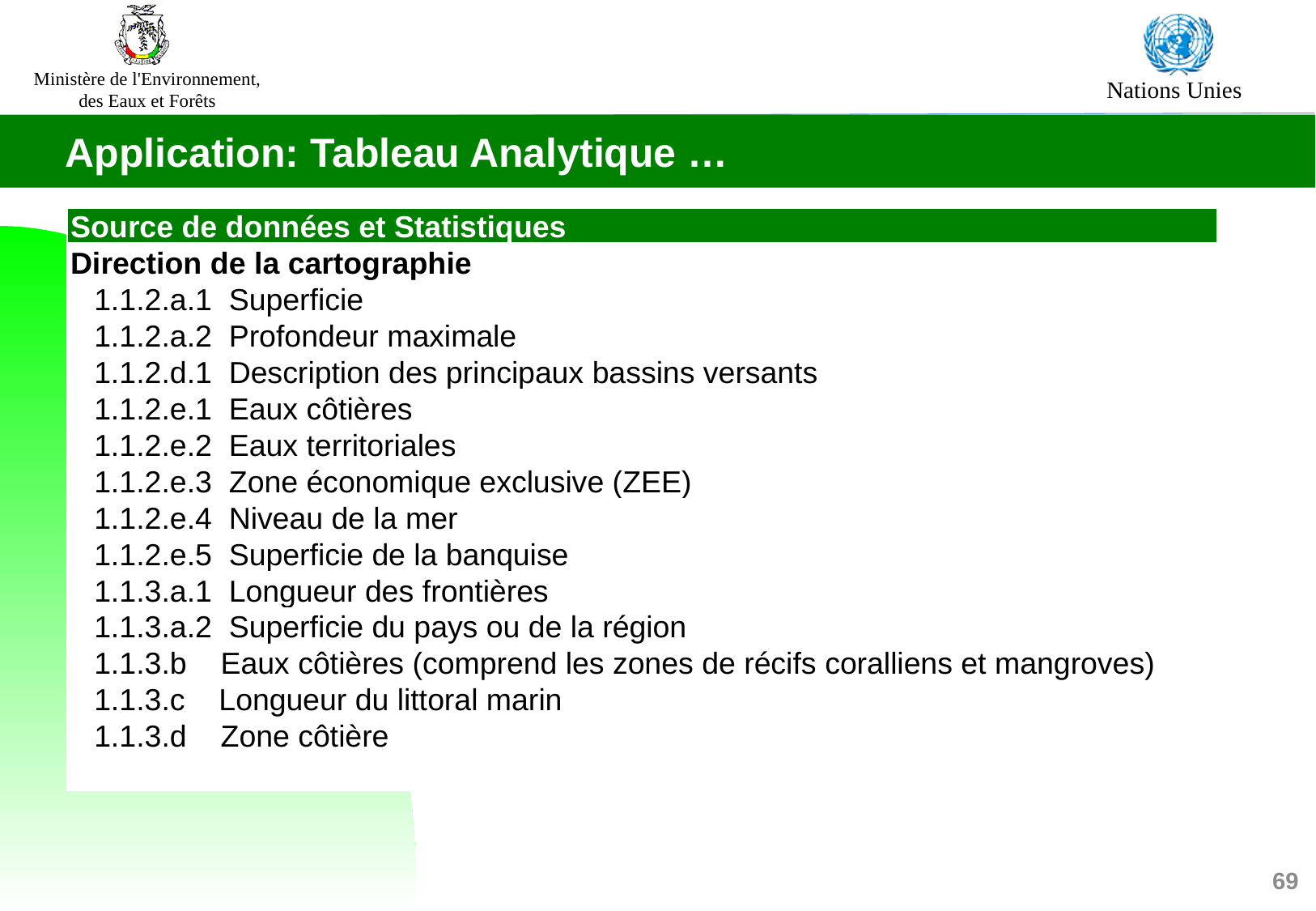

Application: Tableau Analytique …
| Source de données et Statistiques |
| --- |
| Direction de la cartographie |
| 1.1.2.a.1 Superficie |
| 1.1.2.a.2 Profondeur maximale |
| 1.1.2.d.1 Description des principaux bassins versants |
| 1.1.2.e.1 Eaux côtières |
| 1.1.2.e.2 Eaux territoriales |
| 1.1.2.e.3 Zone économique exclusive (ZEE) |
| 1.1.2.e.4 Niveau de la mer |
| 1.1.2.e.5 Superficie de la banquise |
| 1.1.3.a.1 Longueur des frontières |
| 1.1.3.a.2 Superficie du pays ou de la région |
| 1.1.3.b Eaux côtières (comprend les zones de récifs coralliens et mangroves) |
| 1.1.3.c Longueur du littoral marin |
| 1.1.3.d Zone côtière |
|  |
69